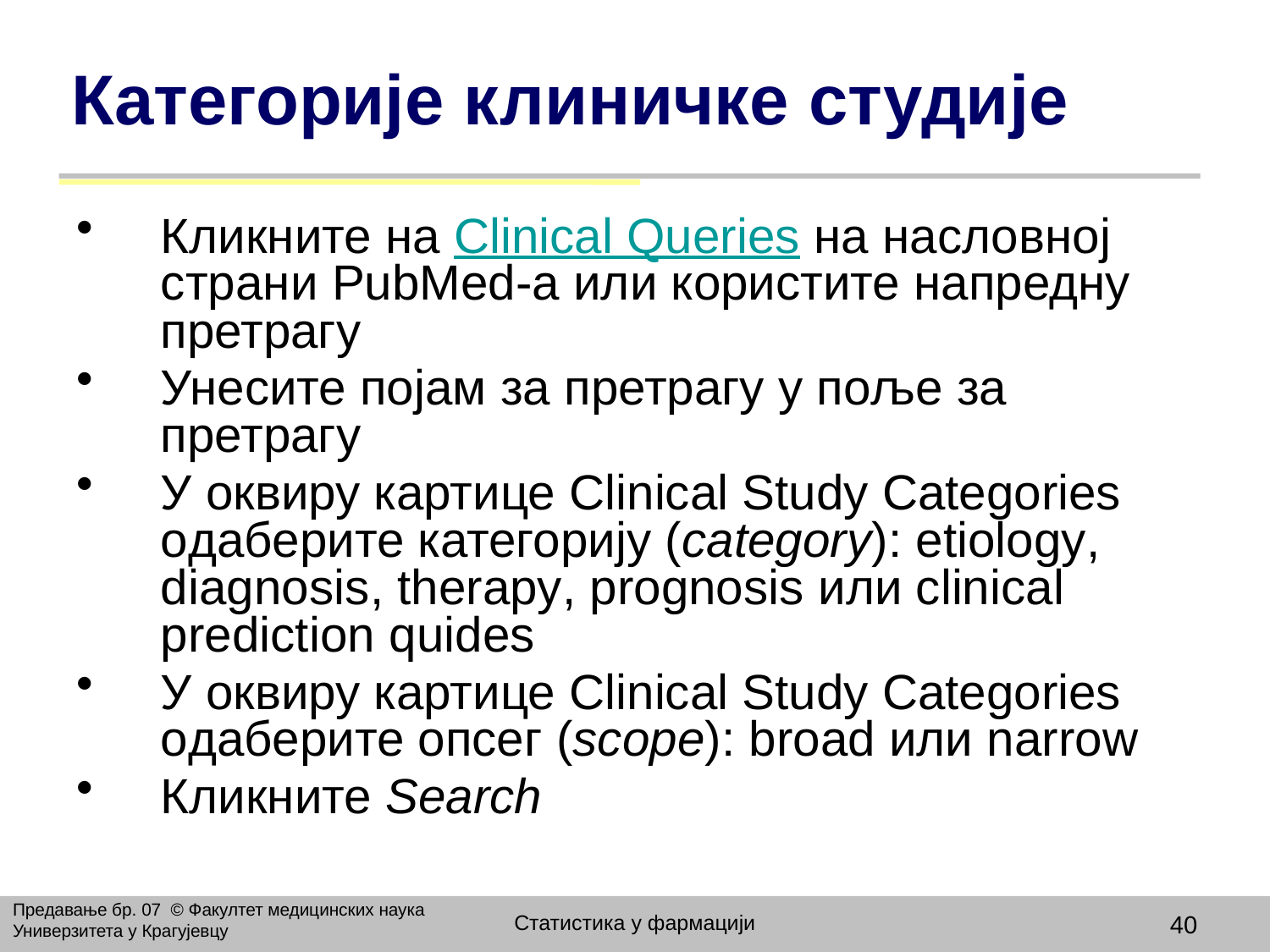

# Категорије клиничке студије
Кликните на Clinical Queries на насловној страни PubMed-а или користите напредну претрагу
Унесите појам за претрагу у поље за претрагу
У оквиру картице Clinical Study Categories oдаберите категорију (category): etiology, diagnosis, therapy, prognosis или clinical prediction quides
У оквиру картице Clinical Study Categories oдаберите опсег (scope): broad или narrow
Кликните Search
Предавање бр. 07  © Факултет медицинских наука Универзитета у Крагујевцу
Статистика у фармацији
40